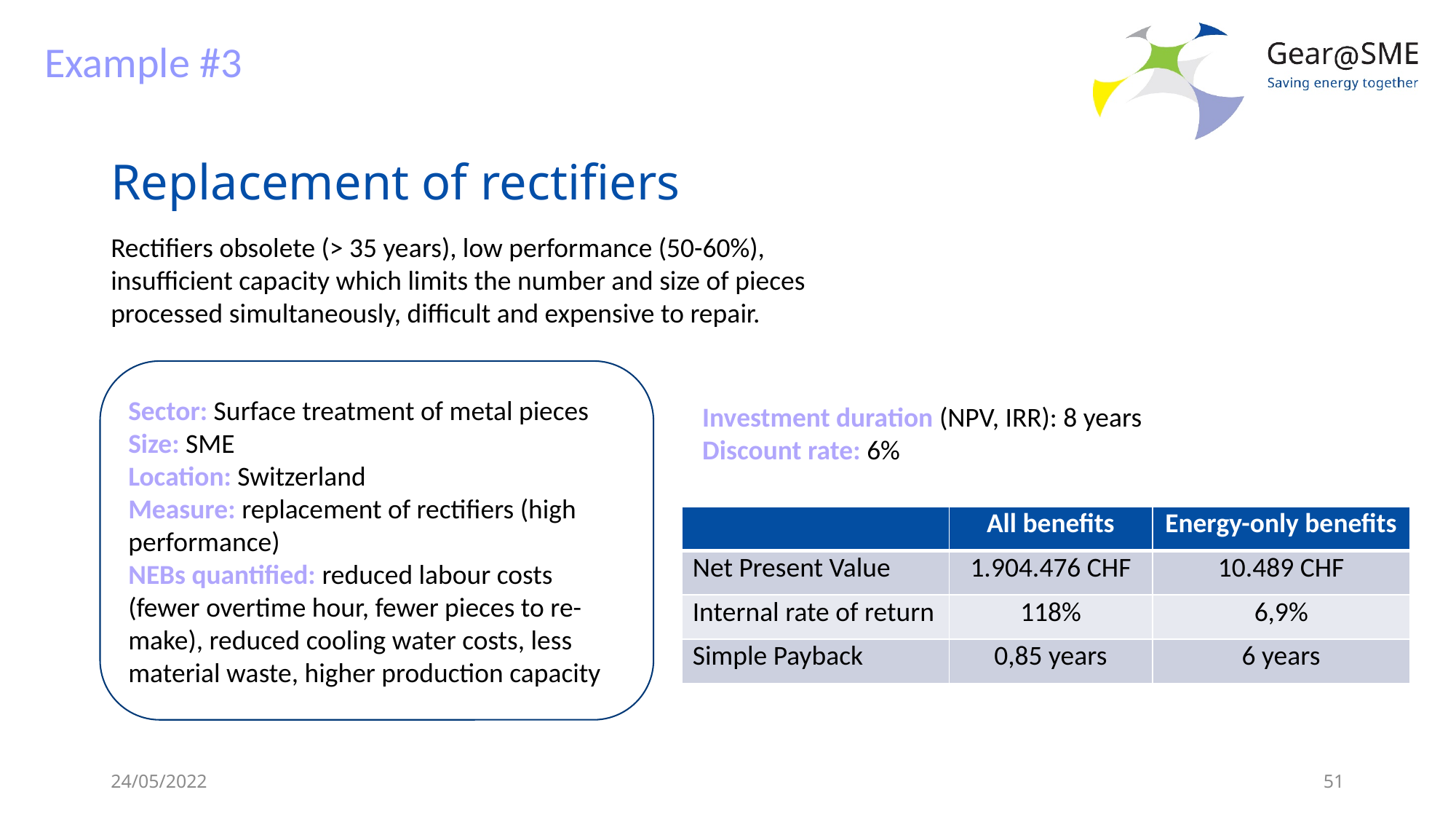

Example #3
# Replacement of rectifiers
Rectifiers obsolete (> 35 years), low performance (50-60%), insufficient capacity which limits the number and size of pieces processed simultaneously, difficult and expensive to repair.
Sector: Surface treatment of metal pieces
Size: SME
Location: Switzerland
Measure: replacement of rectifiers (high performance)
NEBs quantified: reduced labour costs (fewer overtime hour, fewer pieces to re-make), reduced cooling water costs, less material waste, higher production capacity
Investment duration (NPV, IRR): 8 years
Discount rate: 6%
|  | All benefits | Energy-only benefits |
| --- | --- | --- |
| Net Present Value | 1.904.476 CHF | 10.489 CHF |
| Internal rate of return | 118% | 6,9% |
| Simple Payback | 0,85 years | 6 years |

24/05/2022
51